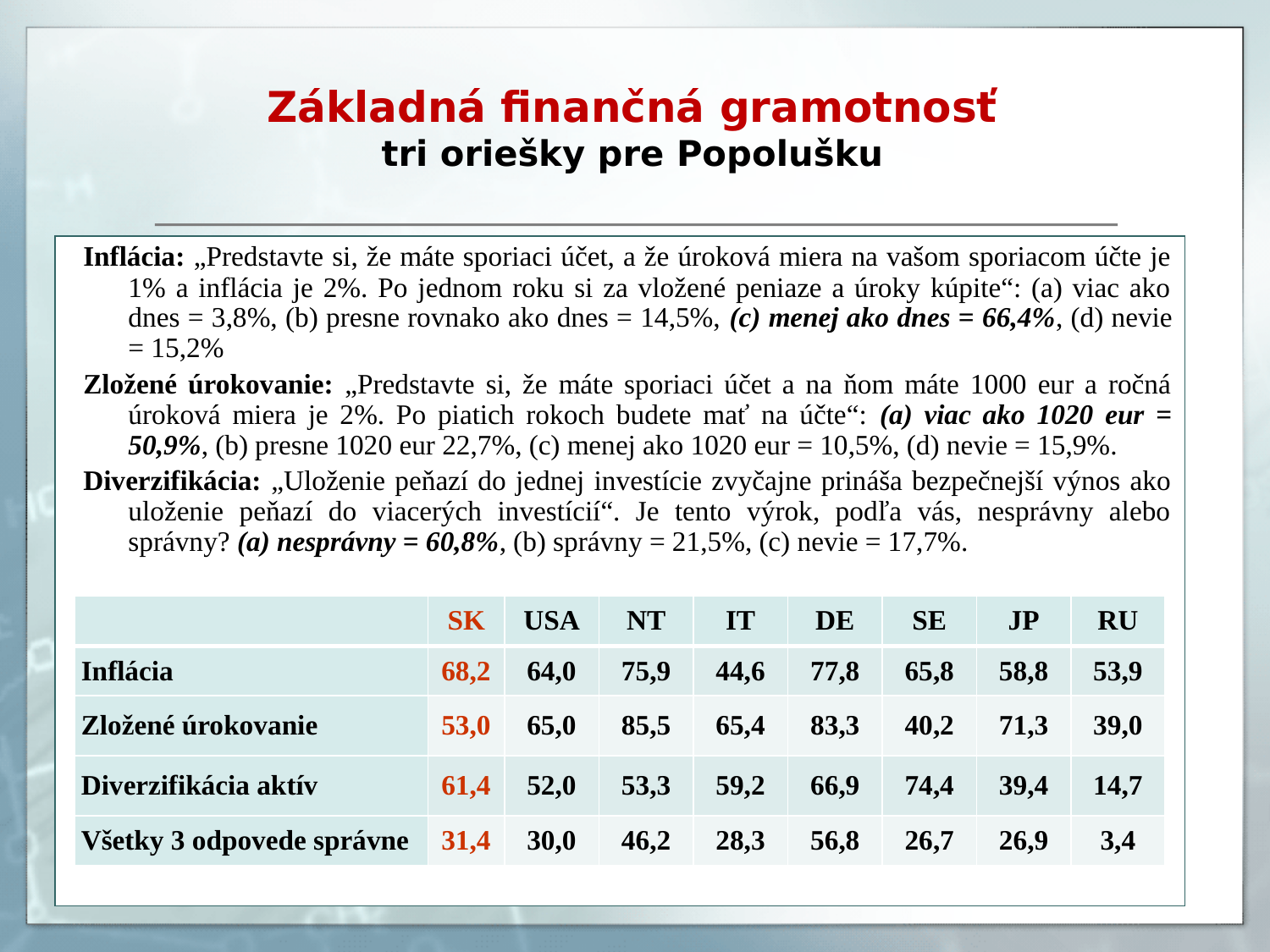

# Základná finančná gramotnosť tri oriešky pre Popolušku
Inflácia: „Predstavte si, že máte sporiaci účet, a že úroková miera na vašom sporiacom účte je 1% a inflácia je 2%. Po jednom roku si za vložené peniaze a úroky kúpite“: (a) viac ako dnes = 3,8%, (b) presne rovnako ako dnes = 14,5%, (c) menej ako dnes = 66,4%, (d) nevie = 15,2%
Zložené úrokovanie: „Predstavte si, že máte sporiaci účet a na ňom máte 1000 eur a ročná úroková miera je 2%. Po piatich rokoch budete mať na účte“: (a) viac ako 1020 eur = 50,9%, (b) presne 1020 eur 22,7%, (c) menej ako 1020 eur = 10,5%, (d) nevie = 15,9%.
Diverzifikácia: „Uloženie peňazí do jednej investície zvyčajne prináša bezpečnejší výnos ako uloženie peňazí do viacerých investícií“. Je tento výrok, podľa vás, nesprávny alebo správny? (a) nesprávny = 60,8%, (b) správny = 21,5%, (c) nevie = 17,7%.

|  | SK | USA | NT | IT | DE | SE | JP | RU |
| --- | --- | --- | --- | --- | --- | --- | --- | --- |
| Inflácia | 68,2 | 64,0 | 75,9 | 44,6 | 77,8 | 65,8 | 58,8 | 53,9 |
| Zložené úrokovanie | 53,0 | 65,0 | 85,5 | 65,4 | 83,3 | 40,2 | 71,3 | 39,0 |
| Diverzifikácia aktív | 61,4 | 52,0 | 53,3 | 59,2 | 66,9 | 74,4 | 39,4 | 14,7 |
| Všetky 3 odpovede správne | 31,4 | 30,0 | 46,2 | 28,3 | 56,8 | 26,7 | 26,9 | 3,4 |